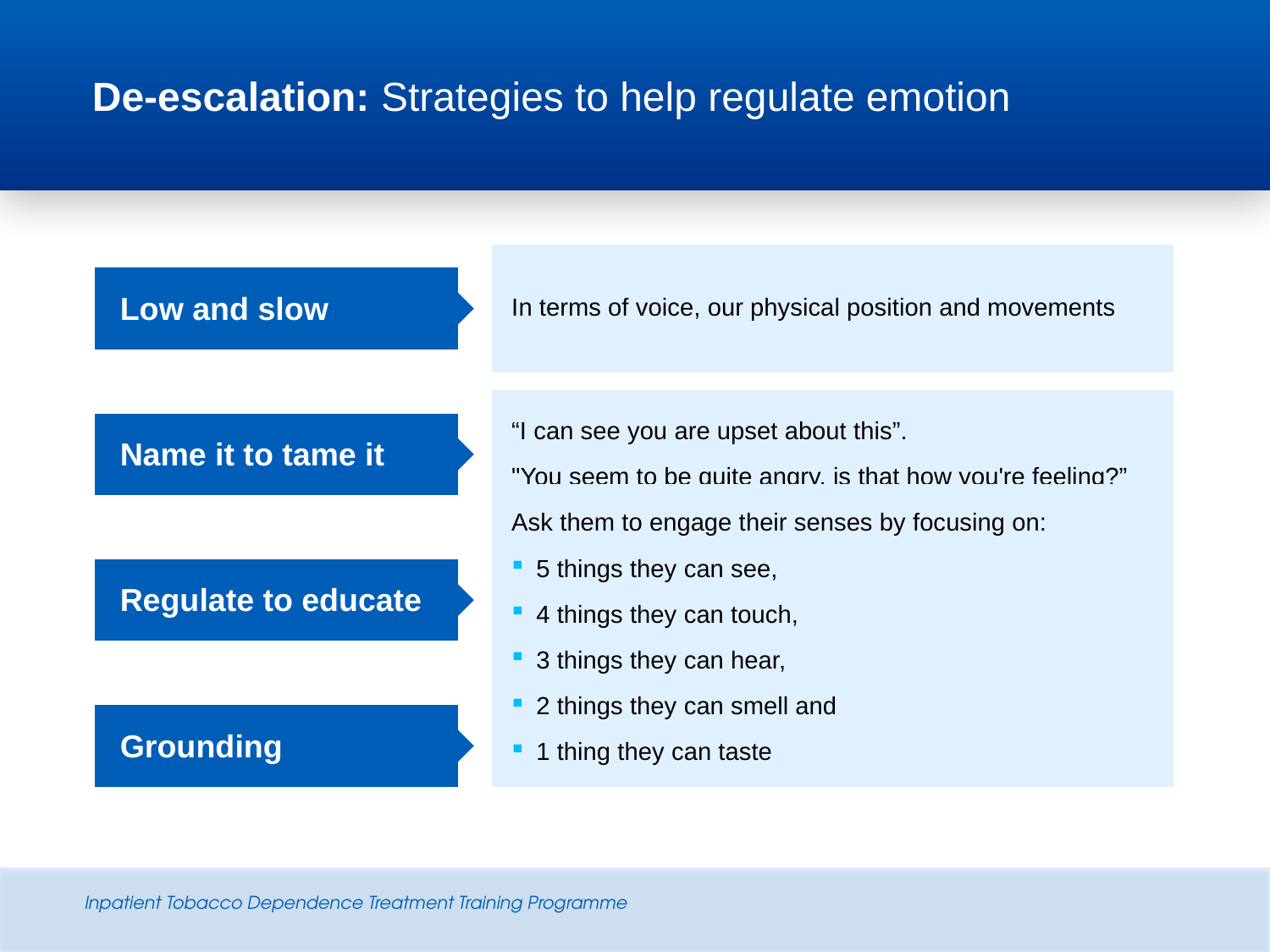

# De-escalation: Strategies to help regulate emotion
| In terms of voice, our physical position and movements |
| --- |
| Low and slow |
| --- |

| “I can see you are upset about this”. "You seem to be quite angry, is that how you're feeling?” |
| --- |
| Name it to tame it |
| --- |

| Ask them to engage their senses by focusing on: 5 things they can see, 4 things they can touch, 3 things they can hear, 2 things they can smell and 1 thing they can taste |
| --- |
| Once you have helped them to calm down, you can then gently explain the limitations of your service or your expectations within it |
| --- |
| Regulate to educate |
| --- |

| Grounding |
| --- |

Inpatient Tobacco Dependence Treatment Training Programme